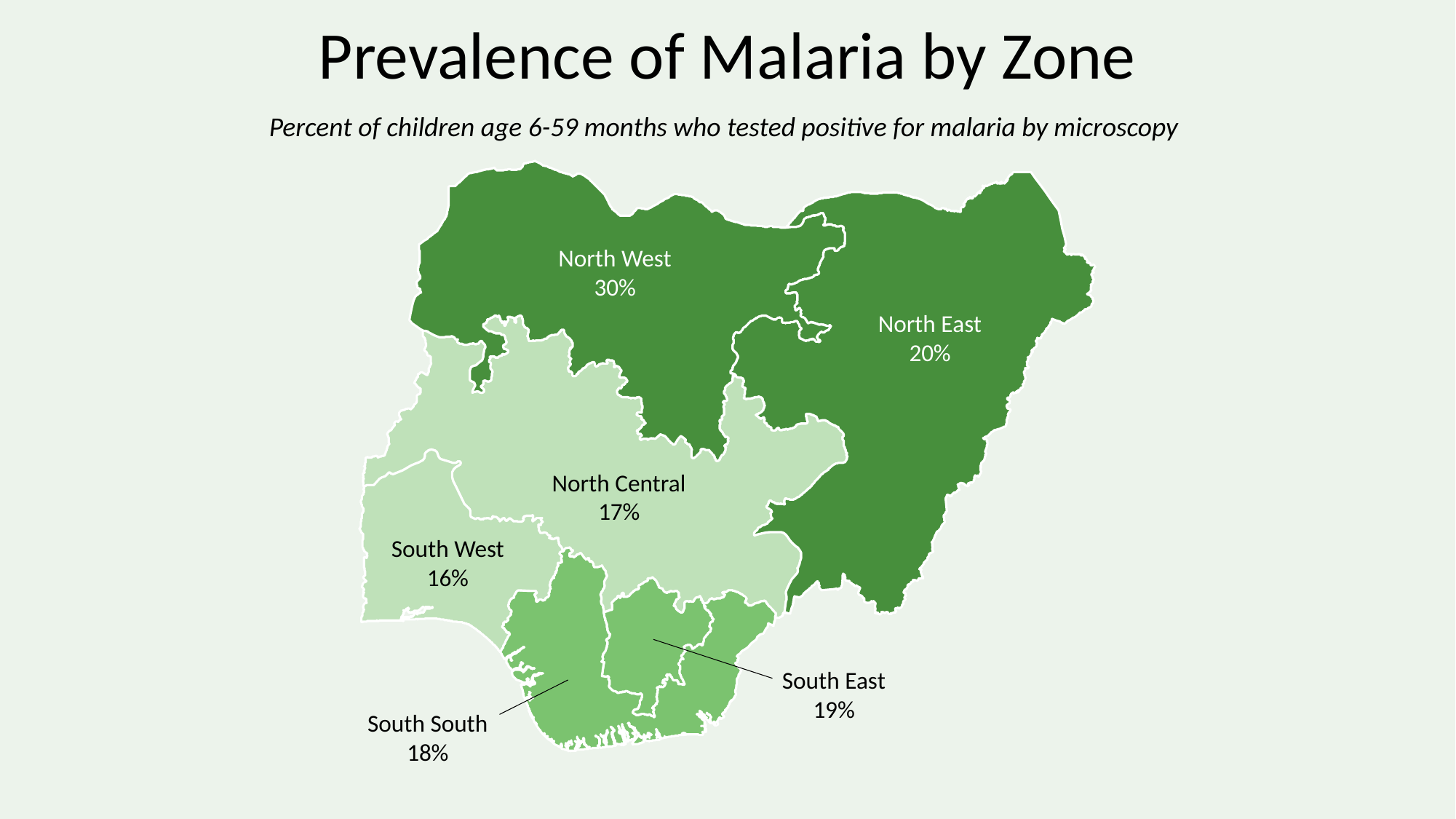

# Prevalence of Malaria by Zone
Percent of children age 6-59 months who tested positive for malaria by microscopy

North West
30%
North East
20%

North Central
17%
South West
16%

South East
19%
South South
18%